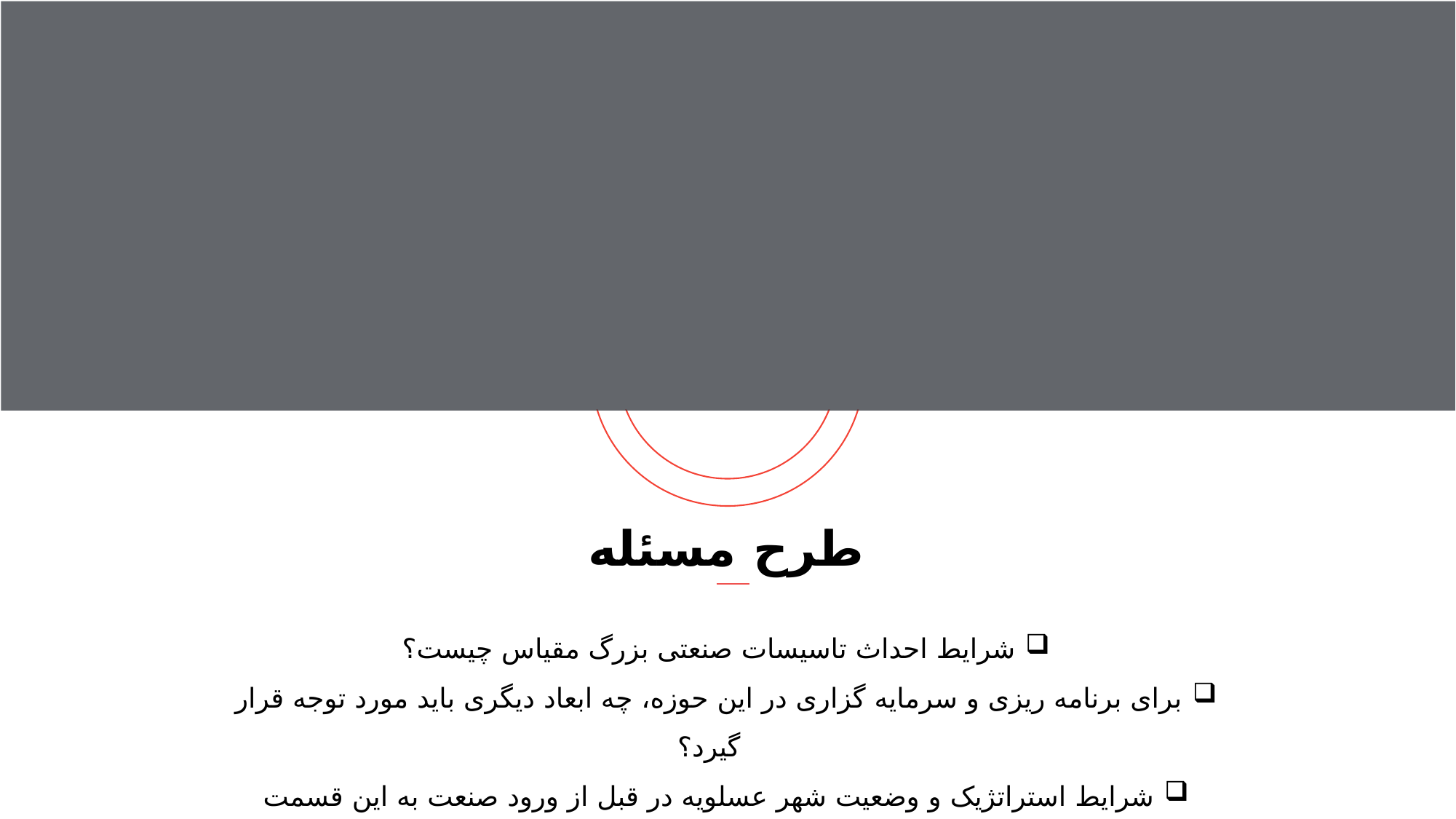

طرح مسئله
شرایط احداث تاسیسات صنعتی بزرگ مقیاس چیست؟
برای برنامه ریزی و سرمایه گزاری در این حوزه، چه ابعاد دیگری باید مورد توجه قرار گیرد؟
شرایط استراتژیک و وضعیت شهر عسلویه در قبل از ورود صنعت به این قسمت چگونه بوده است؟